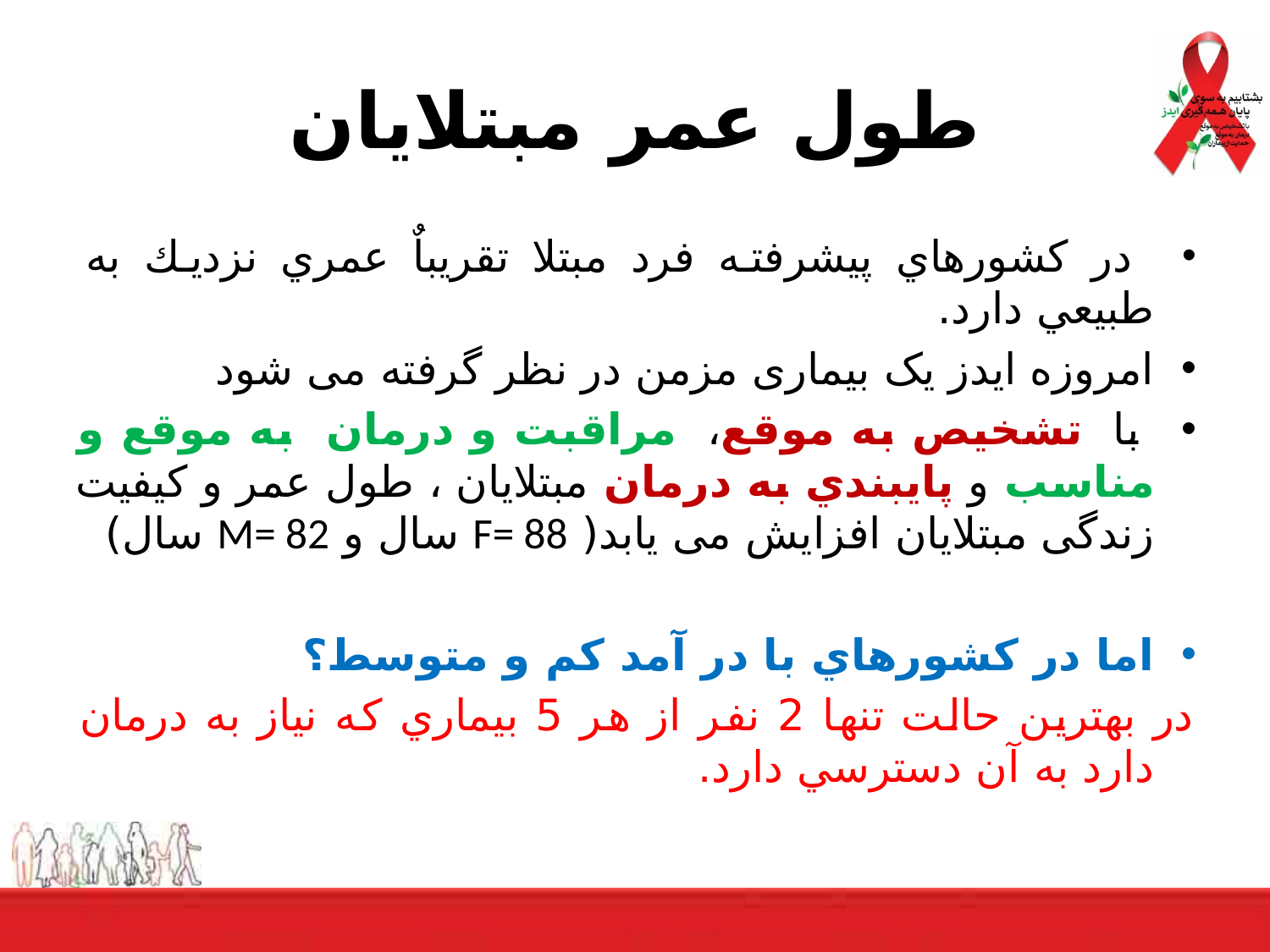

# طول عمر مبتلايان
 در كشورهاي پيشرفته فرد مبتلا تقريباٌ عمري نزديك به طبيعي دارد.
امروزه ایدز یک بیماری مزمن در نظر گرفته می شود
 با  تشخيص به موقع،  مراقبت و درمان  به موقع و مناسب و پايبندي به درمان مبتلايان ، طول عمر و کیفیت زندگی مبتلایان افزایش می یابد( F= 88 سال و M= 82 سال)

اما در كشورهاي با در آمد كم و متوسط؟
در بهترين حالت تنها 2 نفر از هر 5 بيماري كه نياز به درمان دارد به آن دسترسي دارد.